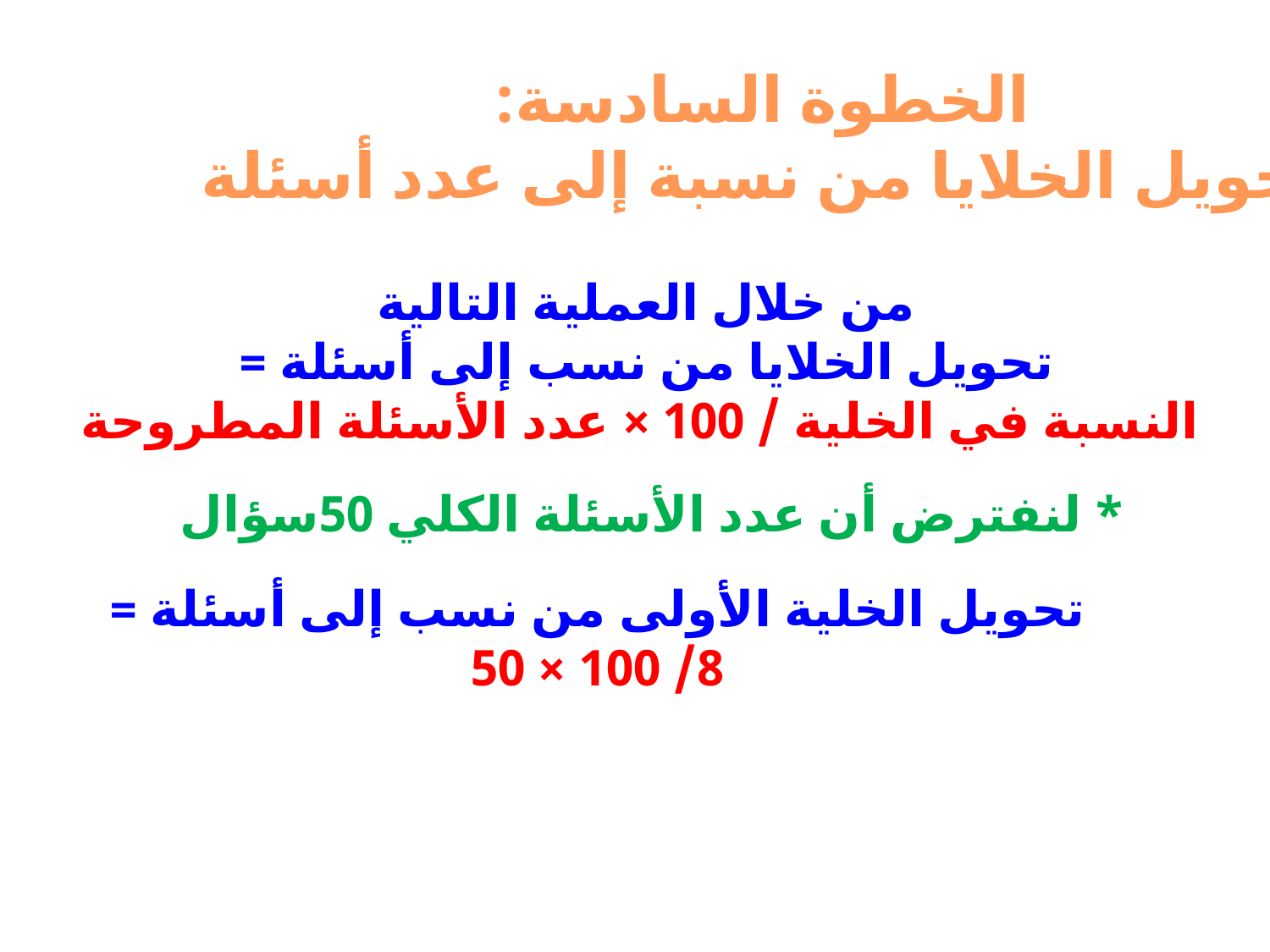

الخطوة السادسة:
تحويل الخلايا من نسبة إلى عدد أسئلة
من خلال العملية التالية
تحويل الخلايا من نسب إلى أسئلة =
النسبة في الخلية / 100 × عدد الأسئلة المطروحة
* لنفترض أن عدد الأسئلة الكلي 50سؤال
تحويل الخلية الأولى من نسب إلى أسئلة =
8/ 100 × 50